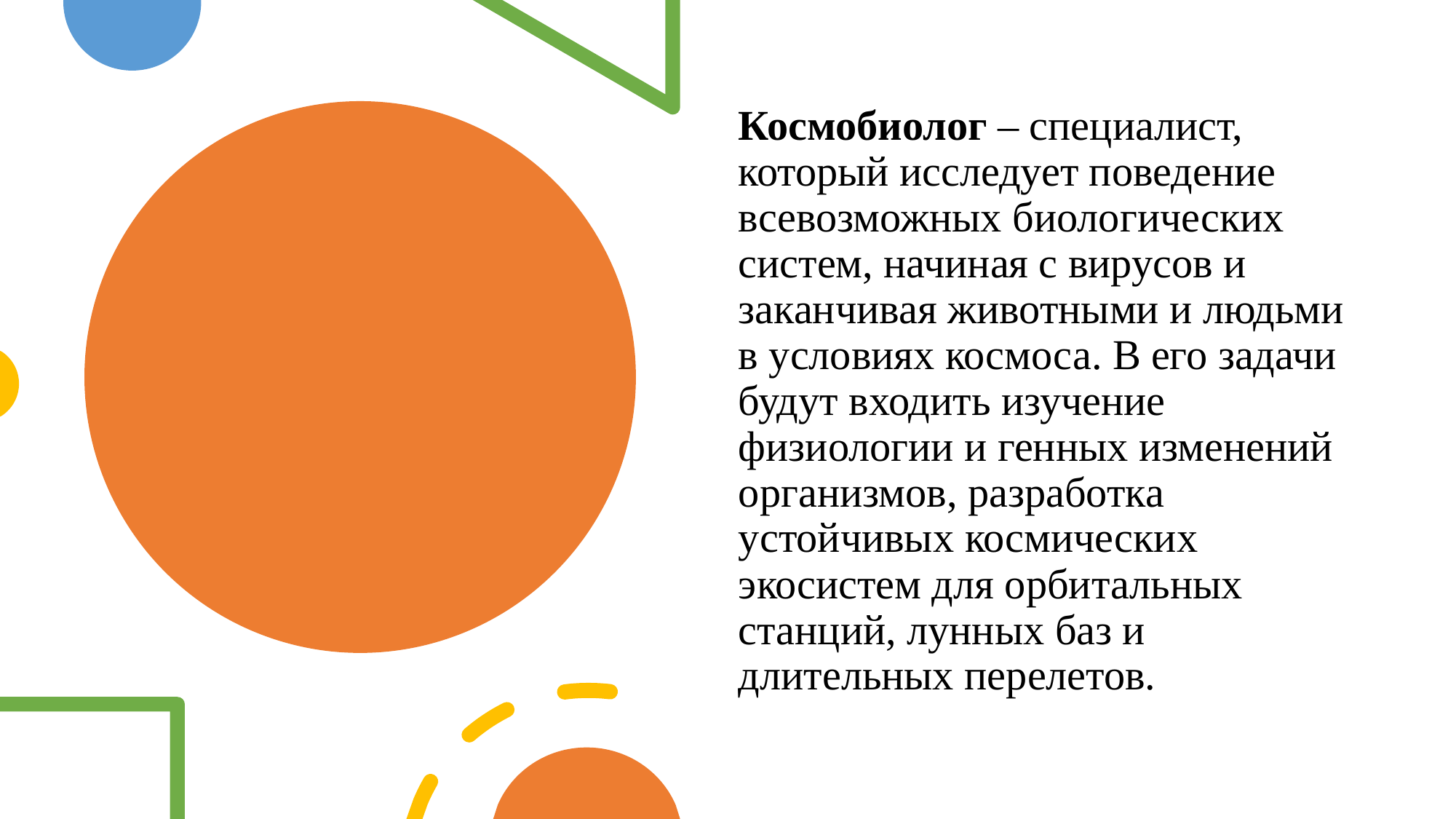

Космобиолог – специалист, который исследует поведение всевозможных биологических систем, начиная с вирусов и заканчивая животными и людьми в условиях космоса. В его задачи будут входить изучение физиологии и генных изменений организмов, разработка устойчивых космических экосистем для орбитальных станций, лунных баз и длительных перелетов.